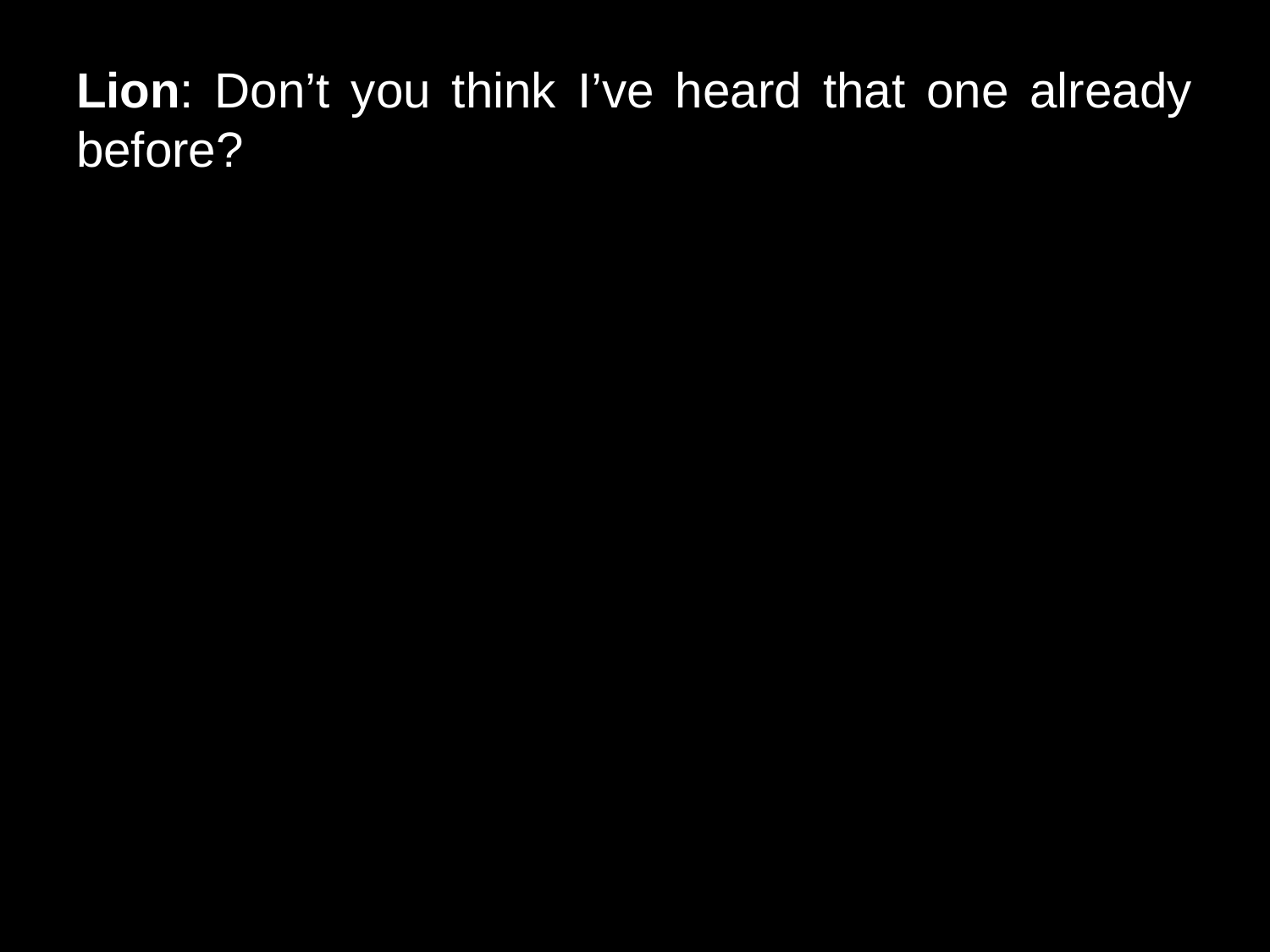

# Lion: Don’t you think I’ve heard that one already before?